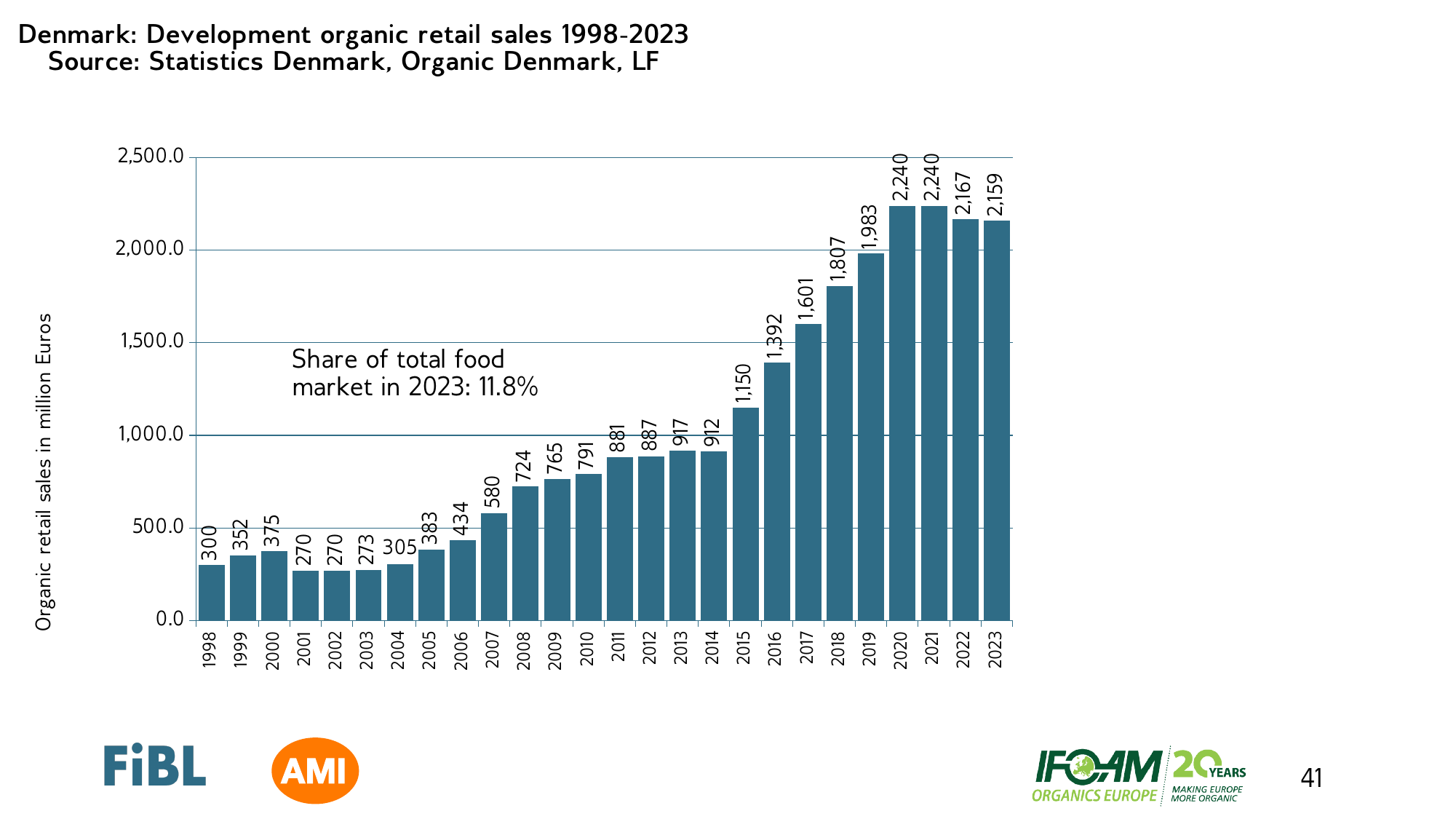

### Chart: Denmark: Development organic retail sales 1998-2023 Source: Statistics Denmark, Organic Denmark, LF

| Category | Estonia |
|---|---|
| 1998 | 300.0 |
| 1999 | 352.0 |
| 2000 | 375.0 |
| 2001 | 270.0 |
| 2002 | 270.0 |
| 2003 | 273.37197 |
| 2004 | 305.0 |
| 2005 | 383.0 |
| 2006 | 434.0 |
| 2007 | 580.0 |
| 2008 | 724.0 |
| 2009 | 765.0 |
| 2010 | 791.0 |
| 2011 | 881.0 |
| 2012 | 887.0 |
| 2013 | 917.0 |
| 2014 | 912.0 |
| 2015 | 1150.0 |
| 2016 | 1392.0 |
| 2017 | 1600.671141 |
| 2018 | 1807.0 |
| 2019 | 1983.0 |
| 2020 | 2240.0 |
| 2021 | 2240.0 |
| 2022 | 2167.0 |
| 2023 | 2159.0 |